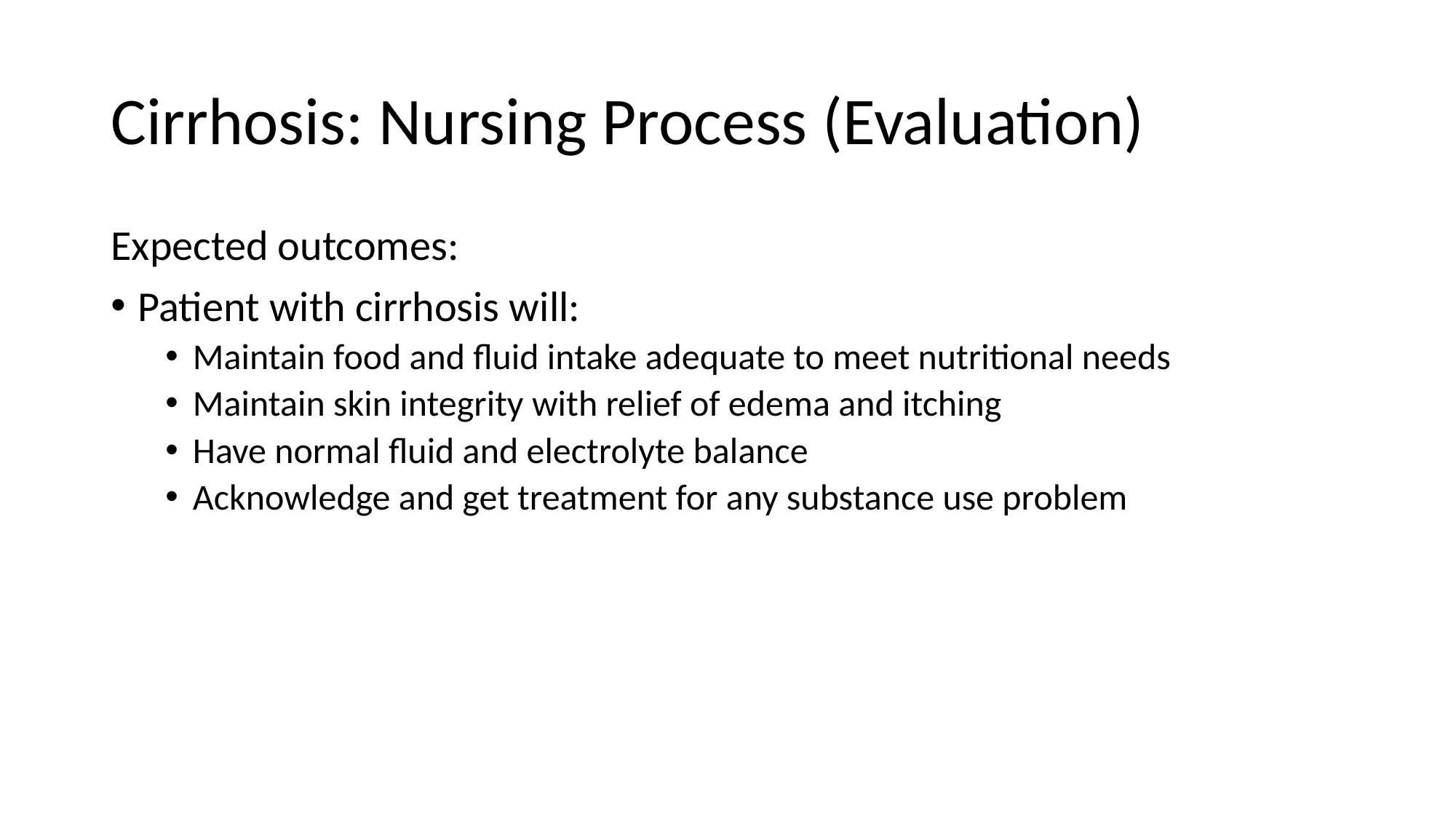

# Cirrhosis: Nursing Process (Evaluation)
Expected outcomes:
Patient with cirrhosis will:
Maintain food and fluid intake adequate to meet nutritional needs
Maintain skin integrity with relief of edema and itching
Have normal fluid and electrolyte balance
Acknowledge and get treatment for any substance use problem